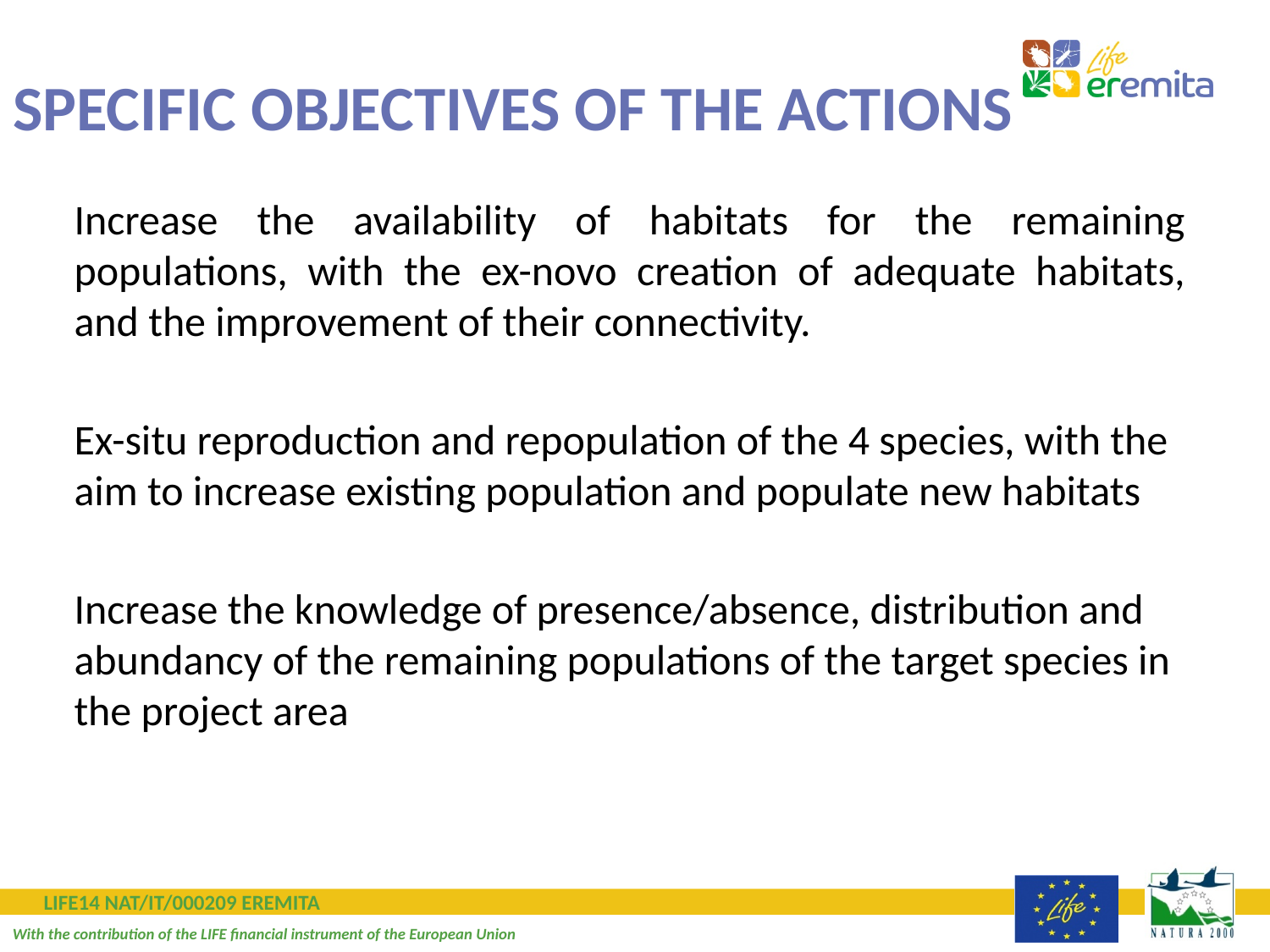

# SPECIFIC OBJECTIVES OF THE ACTIONS
Increase the availability of habitats for the remaining populations, with the ex-novo creation of adequate habitats, and the improvement of their connectivity.

Ex-situ reproduction and repopulation of the 4 species, with the aim to increase existing population and populate new habitats

Increase the knowledge of presence/absence, distribution and abundancy of the remaining populations of the target species in the project area